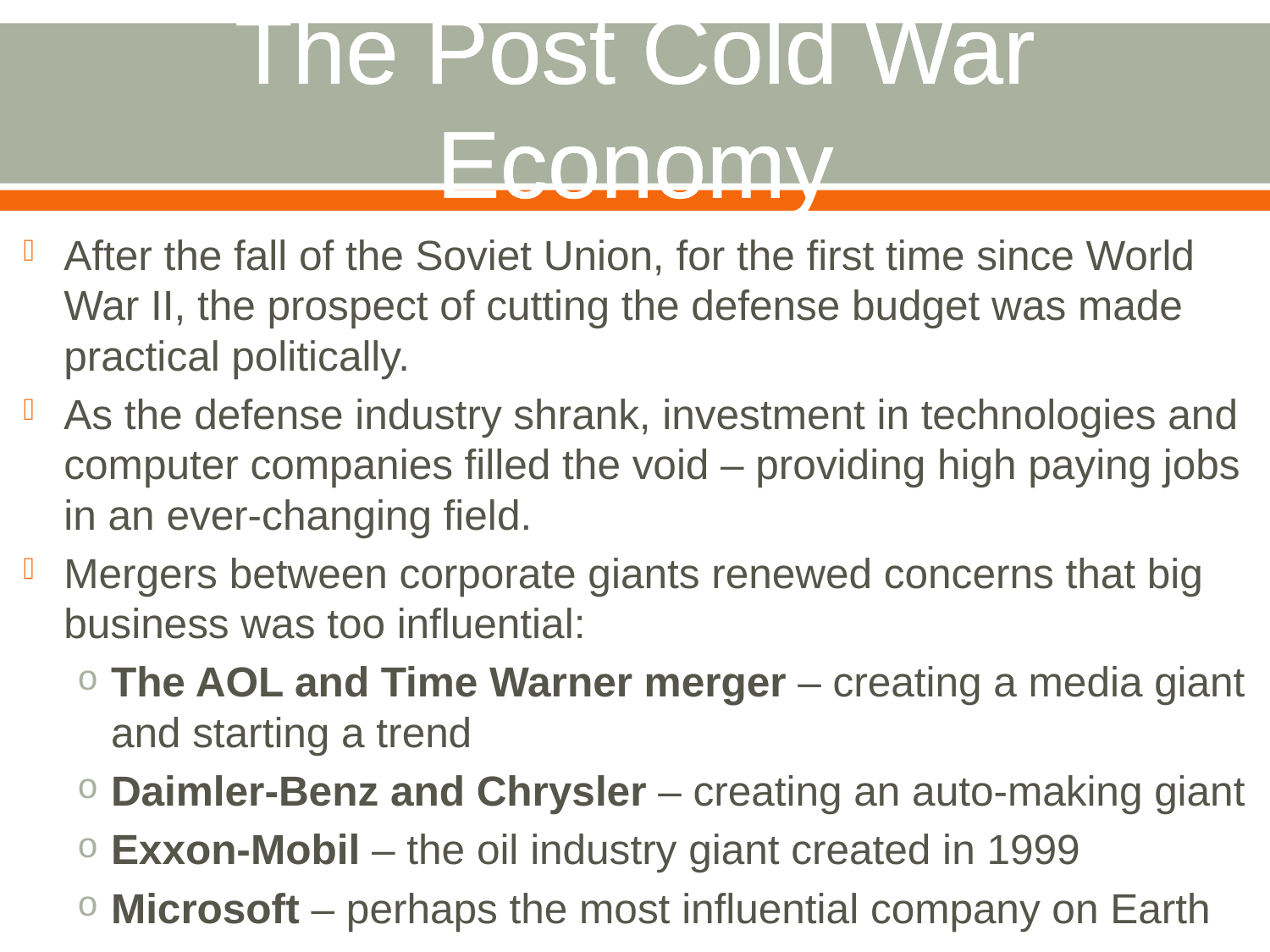

# The Post Cold War Economy
After the fall of the Soviet Union, for the first time since World War II, the prospect of cutting the defense budget was made practical politically.
As the defense industry shrank, investment in technologies and computer companies filled the void – providing high paying jobs in an ever-changing field.
Mergers between corporate giants renewed concerns that big business was too influential:
The AOL and Time Warner merger – creating a media giant and starting a trend
Daimler-Benz and Chrysler – creating an auto-making giant
Exxon-Mobil – the oil industry giant created in 1999
Microsoft – perhaps the most influential company on Earth